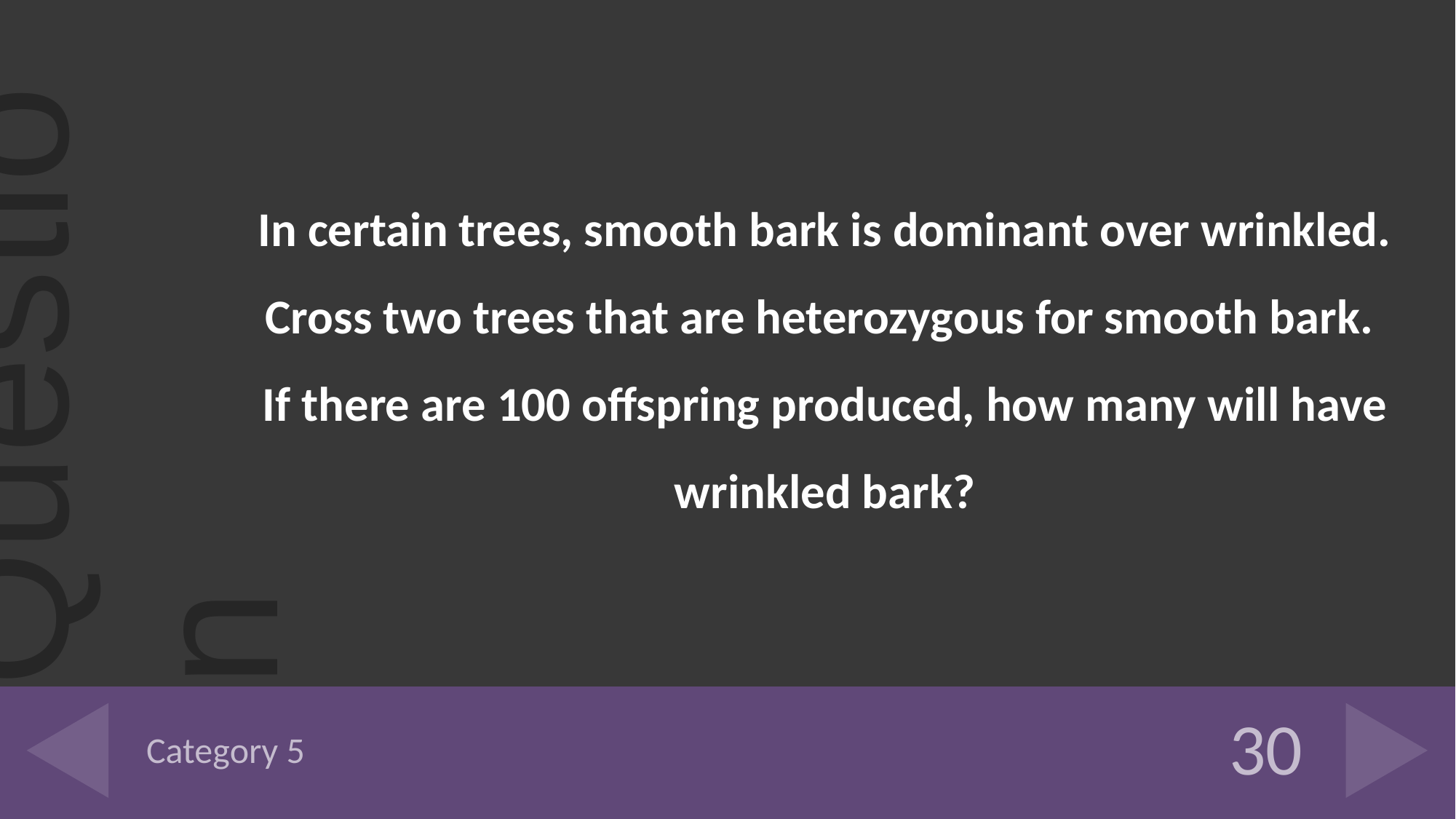

In certain trees, smooth bark is dominant over wrinkled. Cross two trees that are heterozygous for smooth bark.
If there are 100 offspring produced, how many will have wrinkled bark?
# Category 5
30